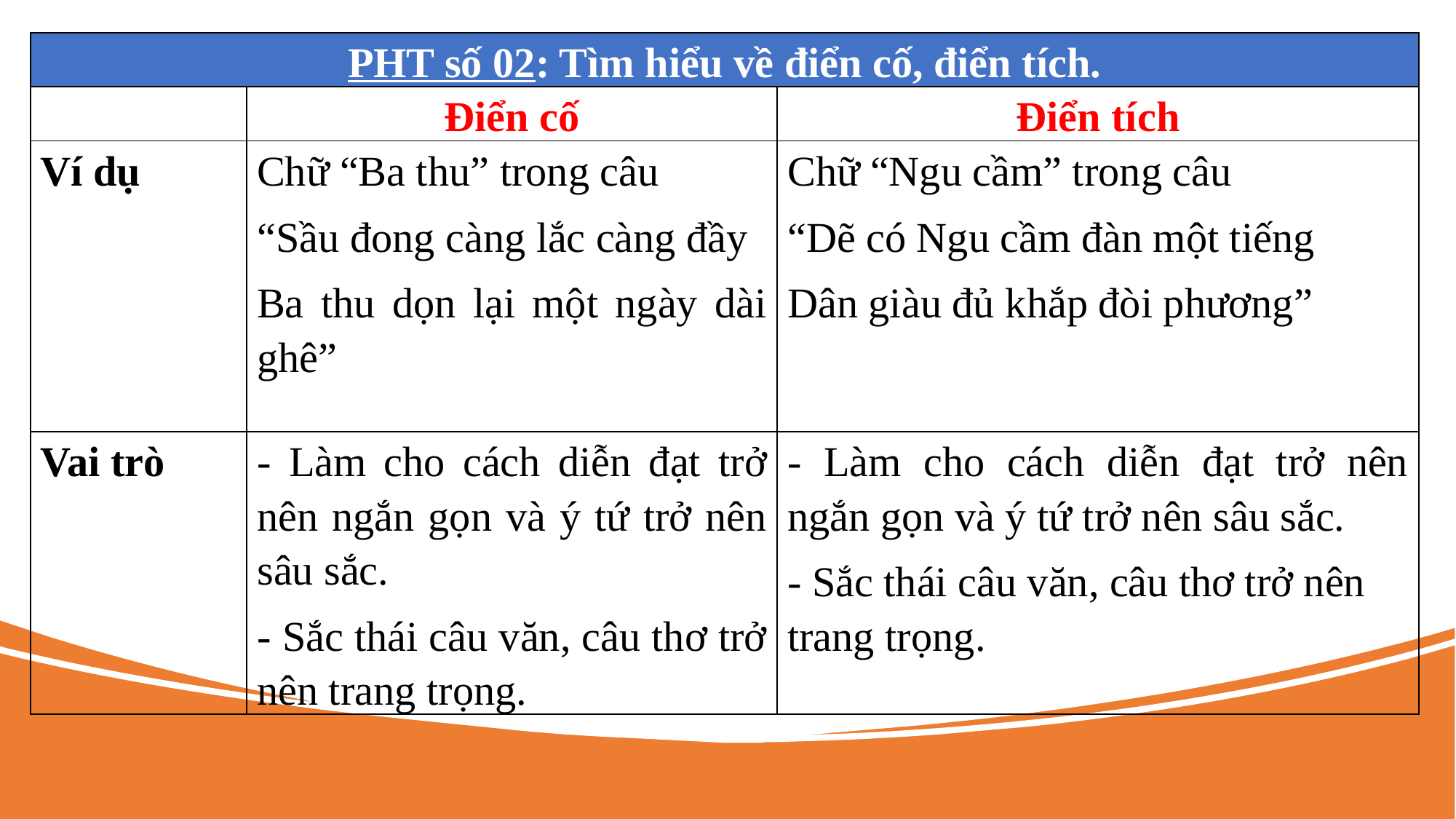

| PHT số 02: Tìm hiểu về điển cố, điển tích. |  |  |
| --- | --- | --- |
|  | Điển cố | Điển tích |
| Ví dụ | Chữ “Ba thu” trong câu “Sầu đong càng lắc càng đầy Ba thu dọn lại một ngày dài ghê” | Chữ “Ngu cầm” trong câu “Dẽ có Ngu cầm đàn một tiếng Dân giàu đủ khắp đòi phương” |
| Vai trò | - Làm cho cách diễn đạt trở nên ngắn gọn và ý tứ trở nên sâu sắc. - Sắc thái câu văn, câu thơ trở nên trang trọng. | - Làm cho cách diễn đạt trở nên ngắn gọn và ý tứ trở nên sâu sắc. - Sắc thái câu văn, câu thơ trở nên trang trọng. |